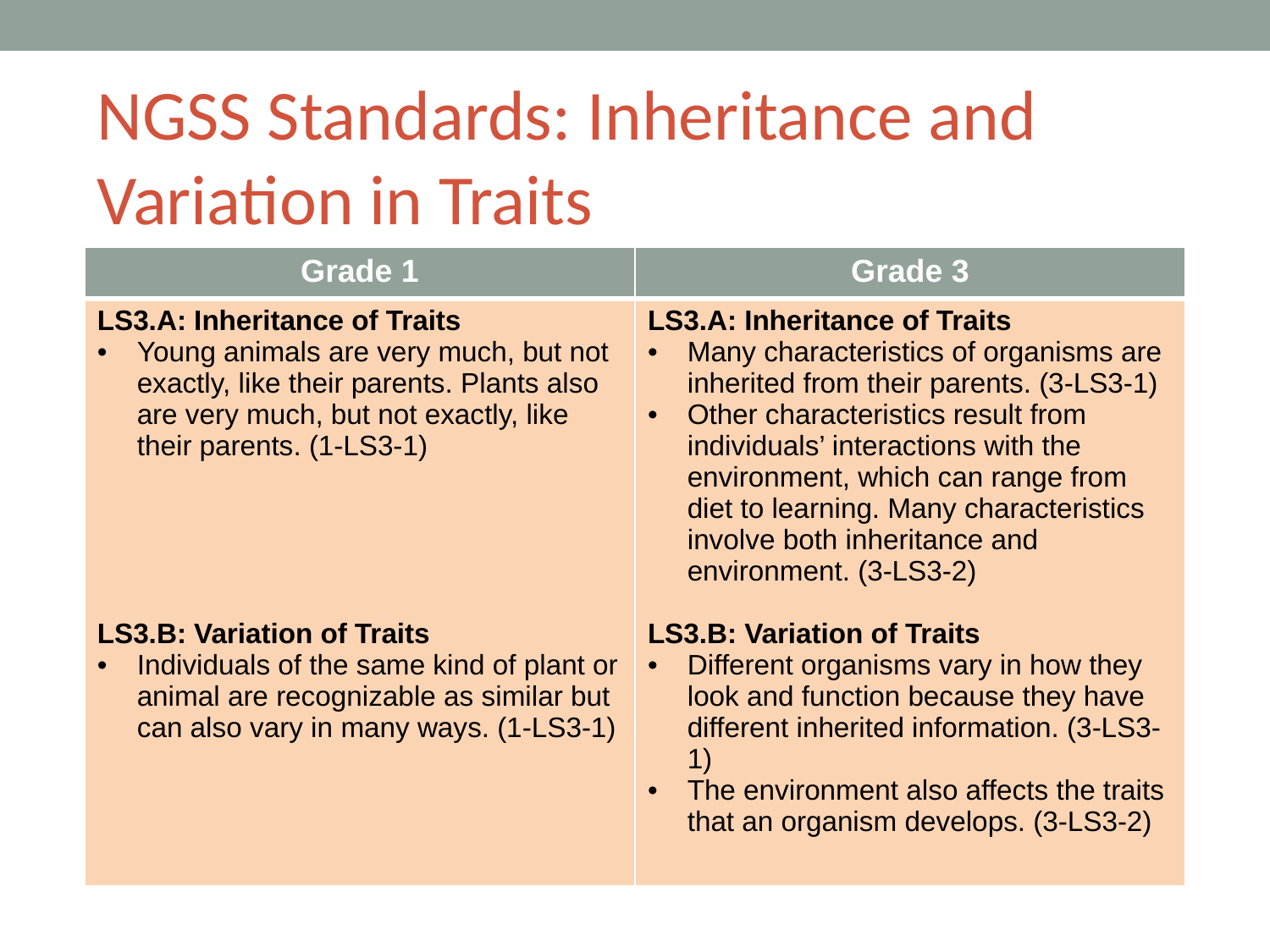

NGSS Standards: Inheritance and Variation in Traits
| Grade 1 | Grade 3 |
| --- | --- |
| LS3.A: Inheritance of Traits Young animals are very much, but not exactly, like their parents. Plants also are very much, but not exactly, like their parents. (1-LS3-1) LS3.B: Variation of Traits Individuals of the same kind of plant or animal are recognizable as similar but can also vary in many ways. (1-LS3-1) | LS3.A: Inheritance of Traits Many characteristics of organisms are inherited from their parents. (3-LS3-1) Other characteristics result from individuals’ interactions with the environment, which can range from diet to learning. Many characteristics involve both inheritance and environment. (3-LS3-2) LS3.B: Variation of Traits Different organisms vary in how they look and function because they have different inherited information. (3-LS3-1) The environment also affects the traits that an organism develops. (3-LS3-2) |